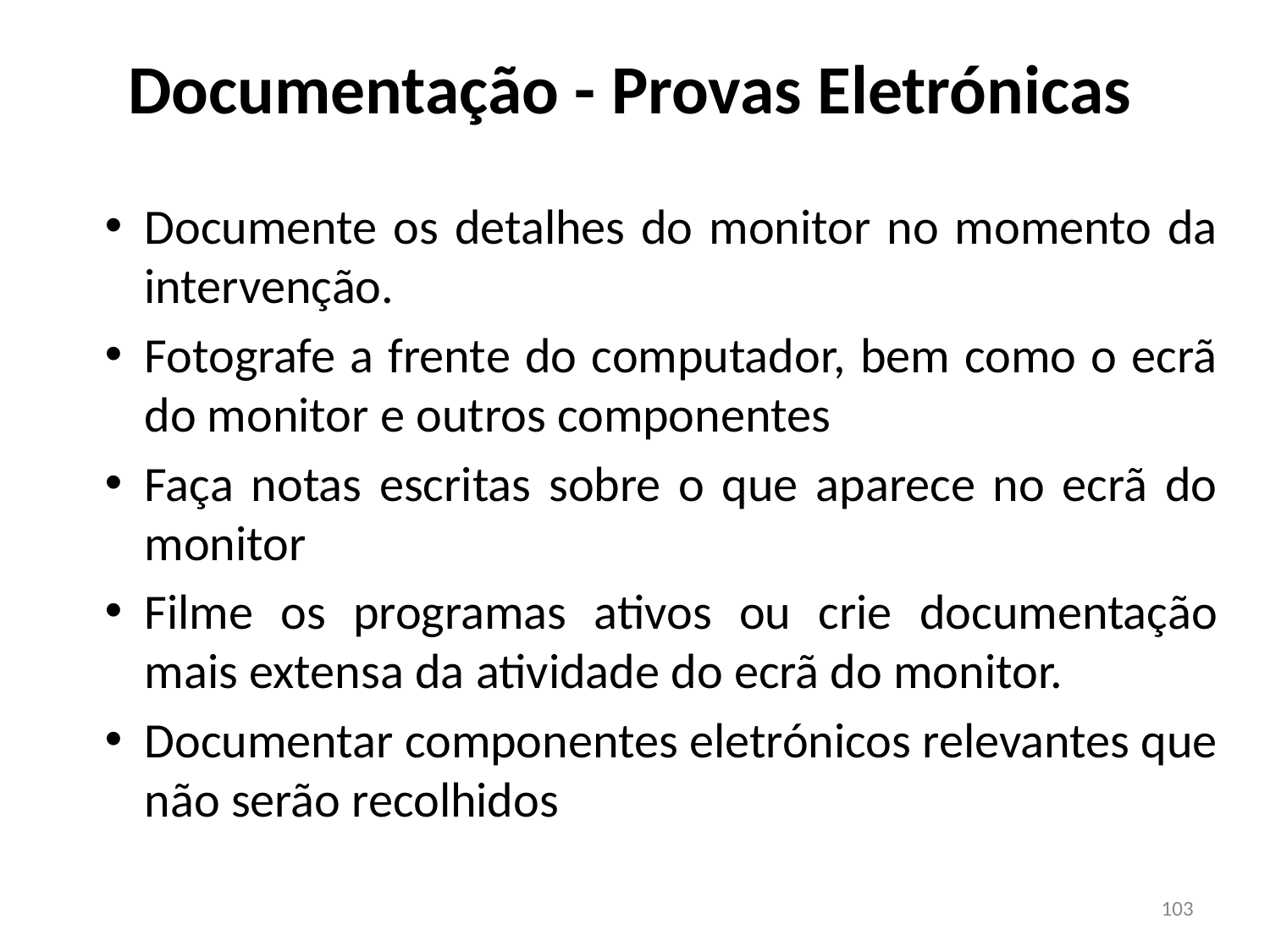

# Documentação - Provas Eletrónicas
Documente os detalhes do monitor no momento da intervenção.
Fotografe a frente do computador, bem como o ecrã do monitor e outros componentes
Faça notas escritas sobre o que aparece no ecrã do monitor
Filme os programas ativos ou crie documentação mais extensa da atividade do ecrã do monitor.
Documentar componentes eletrónicos relevantes que não serão recolhidos

103